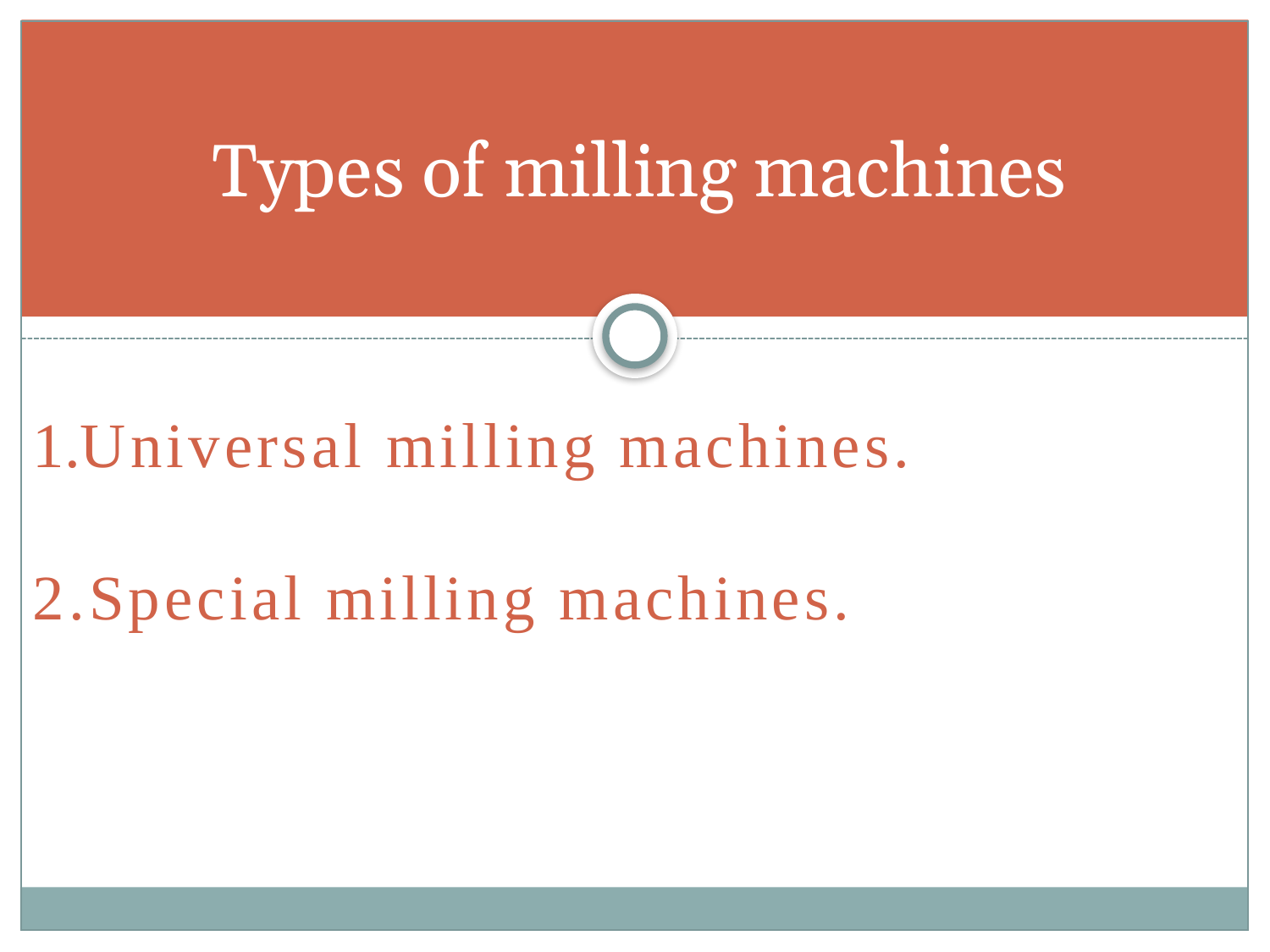

# Types of milling machines
Universal milling machines.

2.Special milling machines.